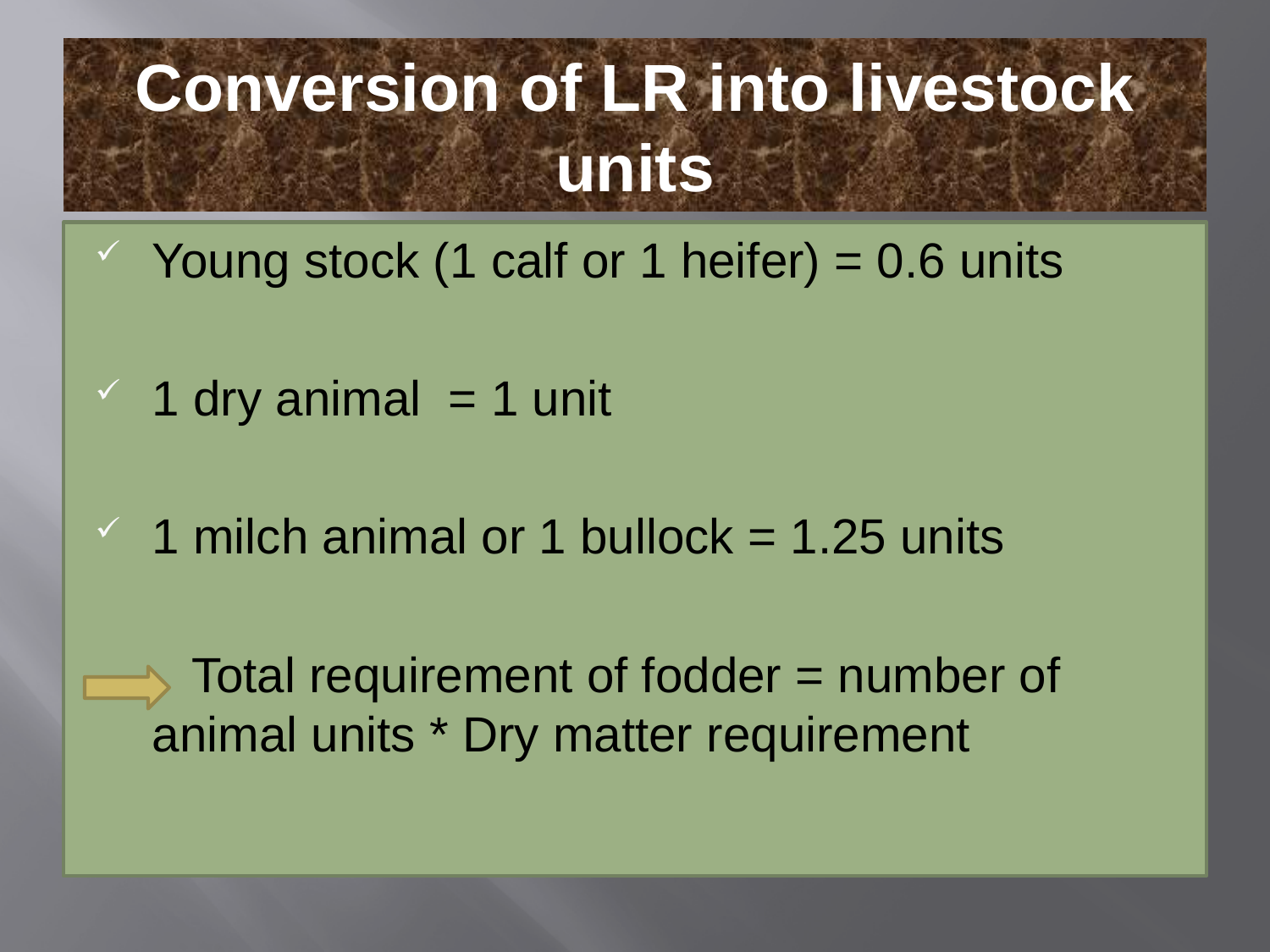

# Conversion of LR into livestock units
Young stock (1 calf or 1 heifer) = 0.6 units

1 dry animal  = 1 unit

1 milch animal or 1 bullock = 1.25 units

       Total requirement of fodder = number of   animal units * Dry matter requirement